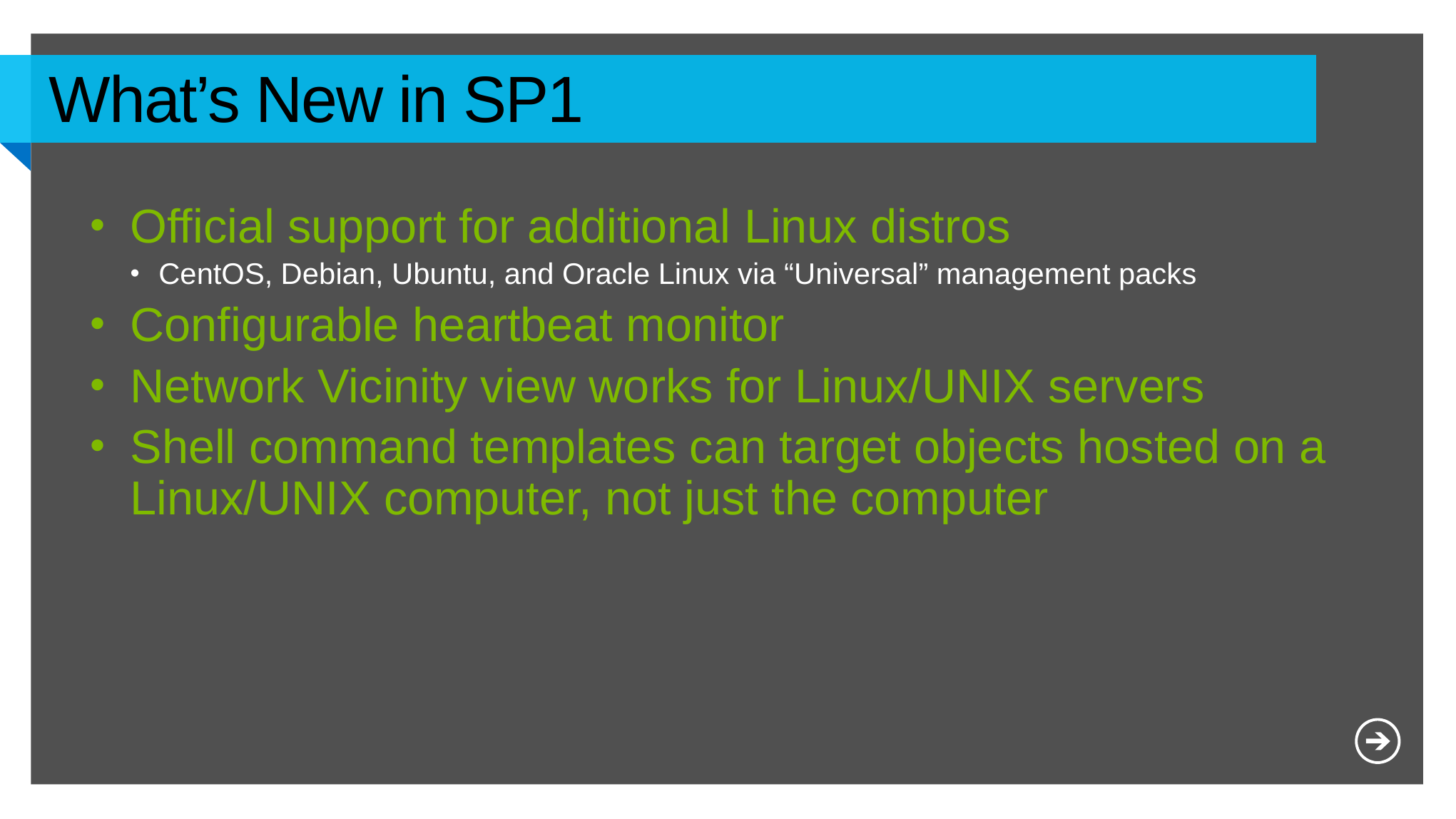

# What’s New in SP1
Official support for additional Linux distros
CentOS, Debian, Ubuntu, and Oracle Linux via “Universal” management packs
Configurable heartbeat monitor
Network Vicinity view works for Linux/UNIX servers
Shell command templates can target objects hosted on a Linux/UNIX computer, not just the computer